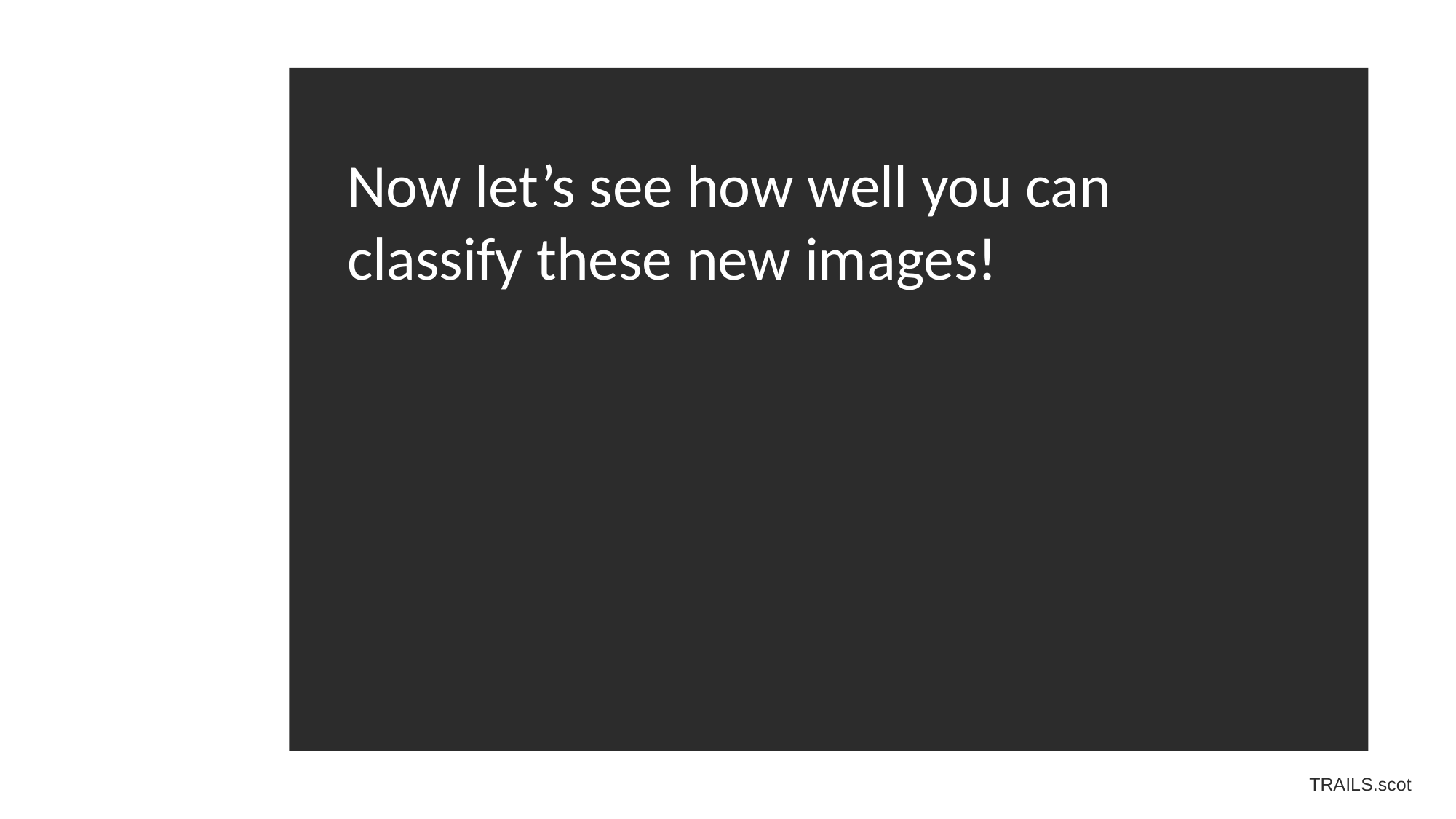

Now let’s see how well you can classify these new images!
TRAILS.scot